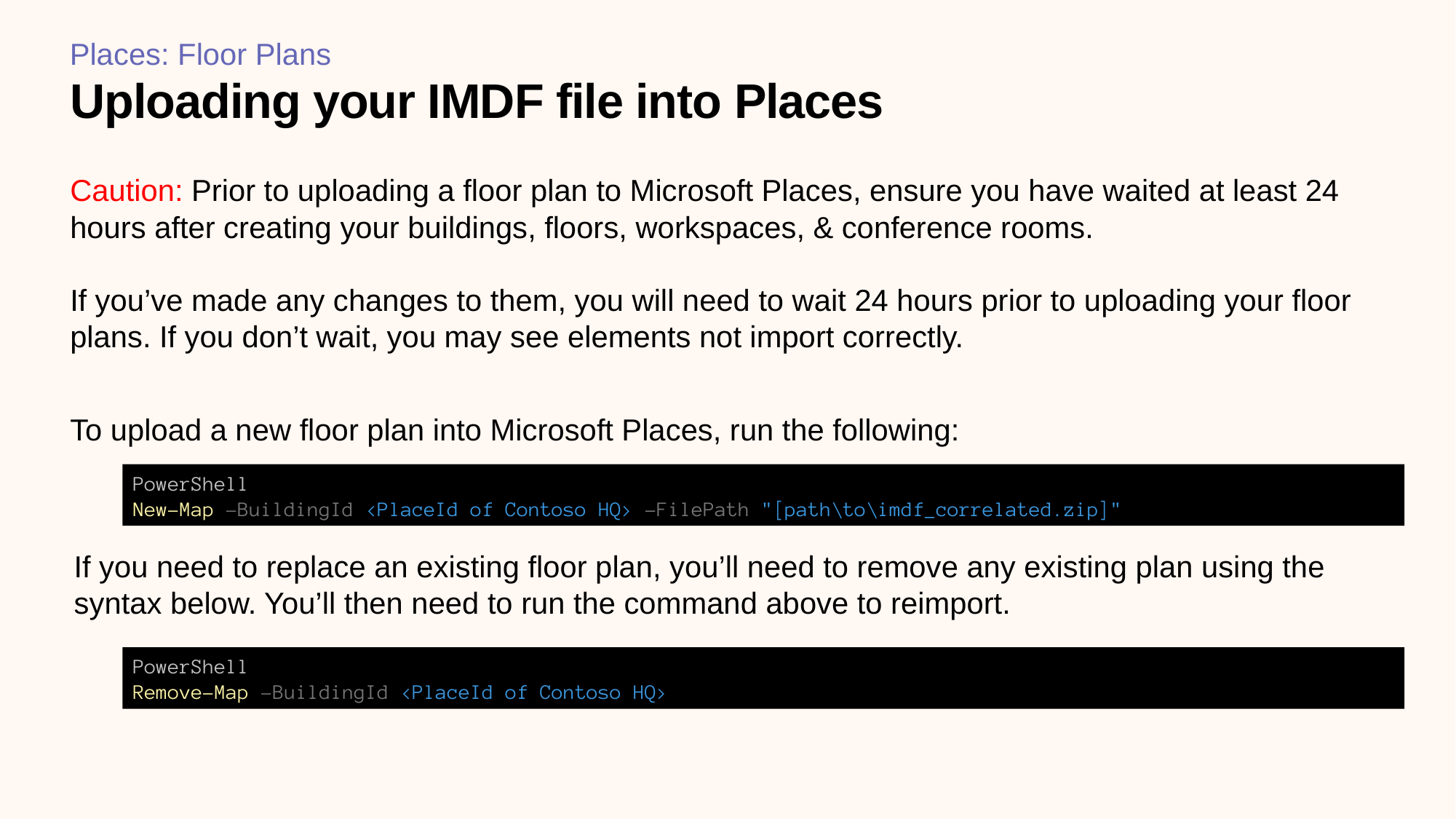

Places: Floor Plans
# Uploading your IMDF file into Places
Caution: Prior to uploading a floor plan to Microsoft Places, ensure you have waited at least 24 hours after creating your buildings, floors, workspaces, & conference rooms.
If you’ve made any changes to them, you will need to wait 24 hours prior to uploading your floor plans. If you don’t wait, you may see elements not import correctly.

To upload a new floor plan into Microsoft Places, run the following:
PowerShell
New-Map –BuildingId <PlaceId of Contoso HQ> -FilePath "[path\to\imdf_correlated.zip]"
If you need to replace an existing floor plan, you’ll need to remove any existing plan using the syntax below. You’ll then need to run the command above to reimport.
PowerShell
Remove-Map –BuildingId <PlaceId of Contoso HQ>